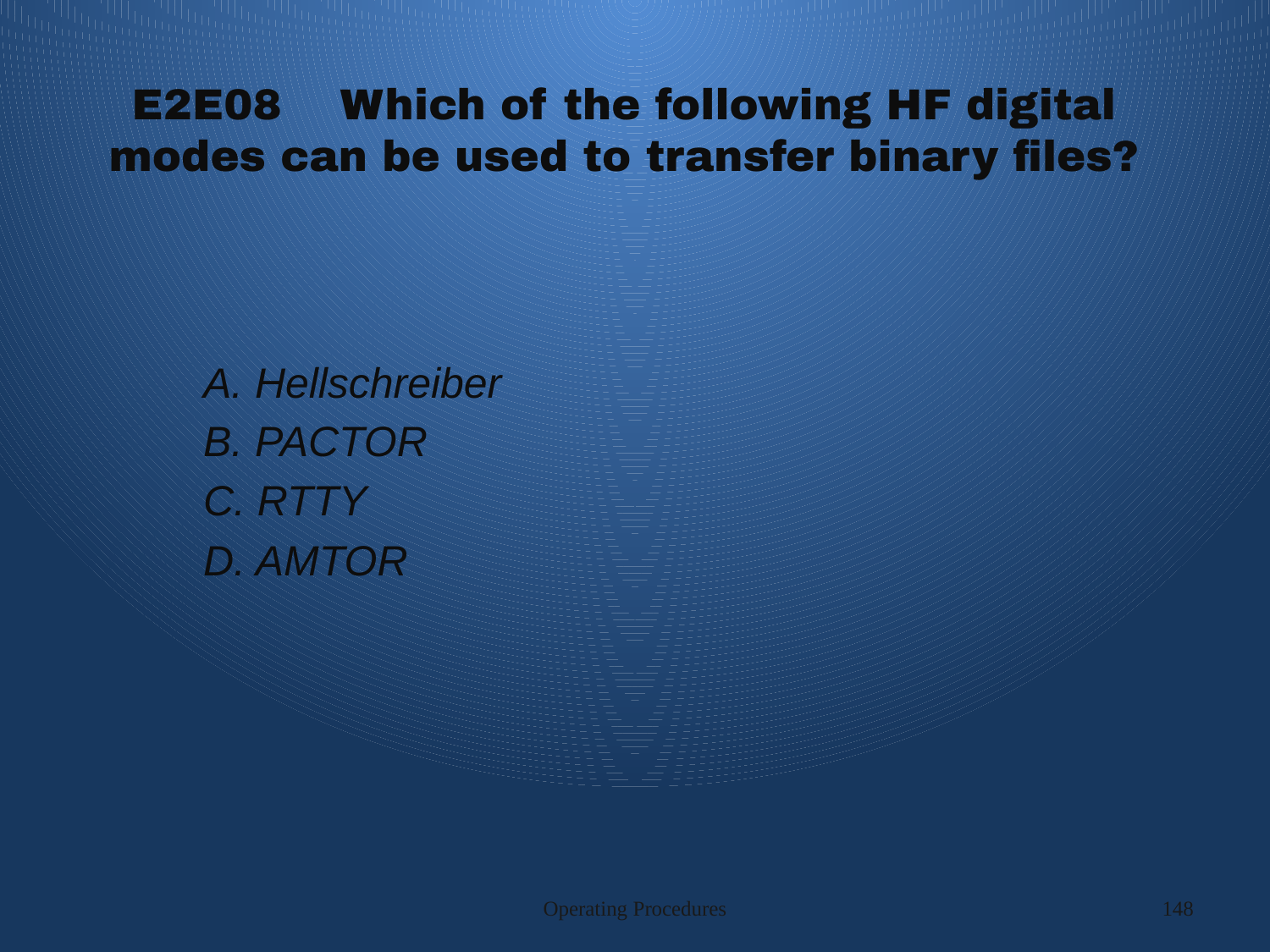

# E2E08    Which of the following HF digital modes can be used to transfer binary files?
A. Hellschreiber
B. PACTOR
C. RTTY
D. AMTOR
Operating Procedures
148